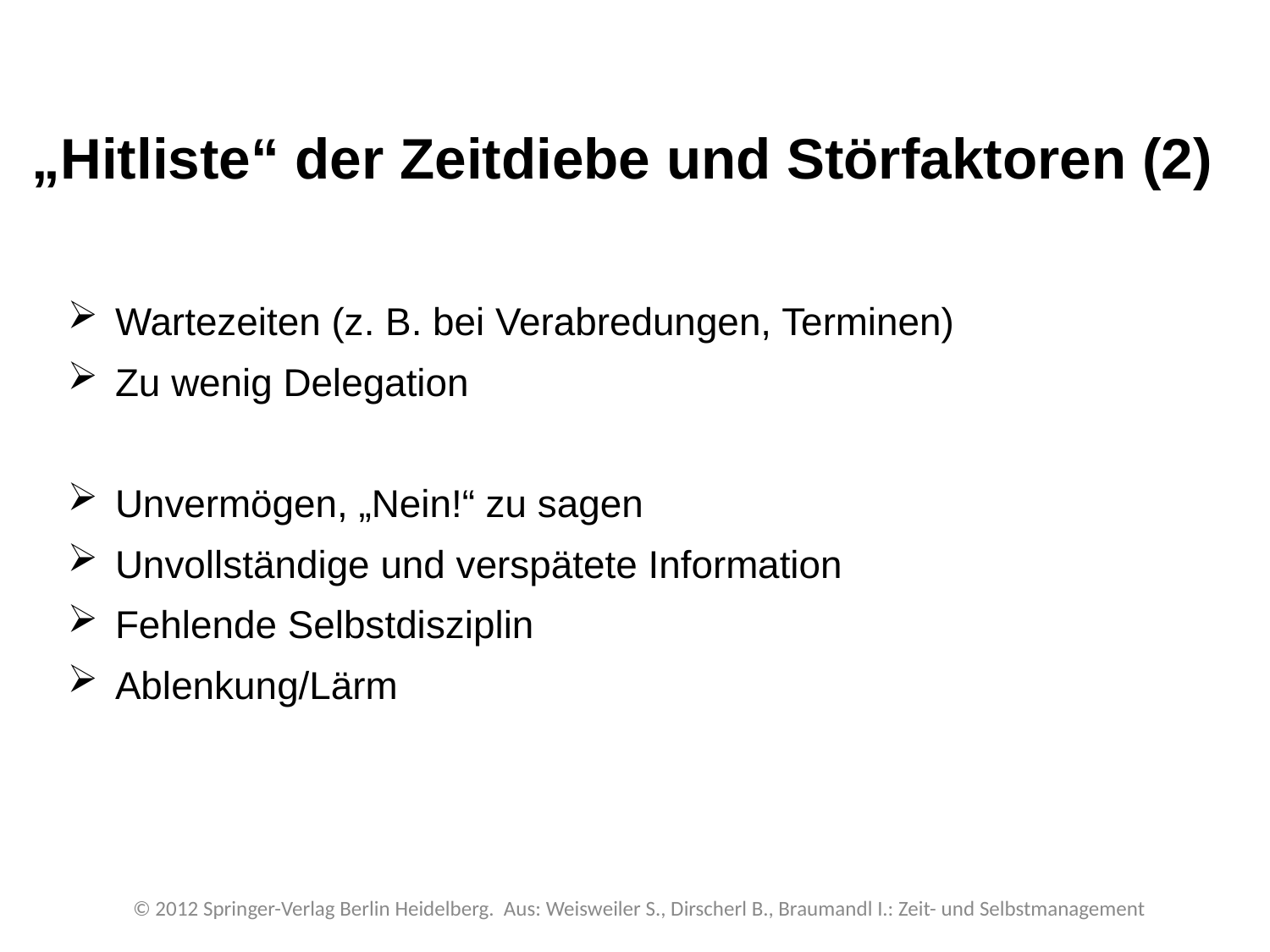

„Hitliste“ der Zeitdiebe und Störfaktoren (2)
Wartezeiten (z. B. bei Verabredungen, Terminen)
Zu wenig Delegation

Unvermögen, „Nein!“ zu sagen
Unvollständige und verspätete Information
Fehlende Selbstdisziplin
Ablenkung/Lärm
© 2012 Springer-Verlag Berlin Heidelberg.  Aus: Weisweiler S., Dirscherl B., Braumandl I.: Zeit- und Selbstmanagement